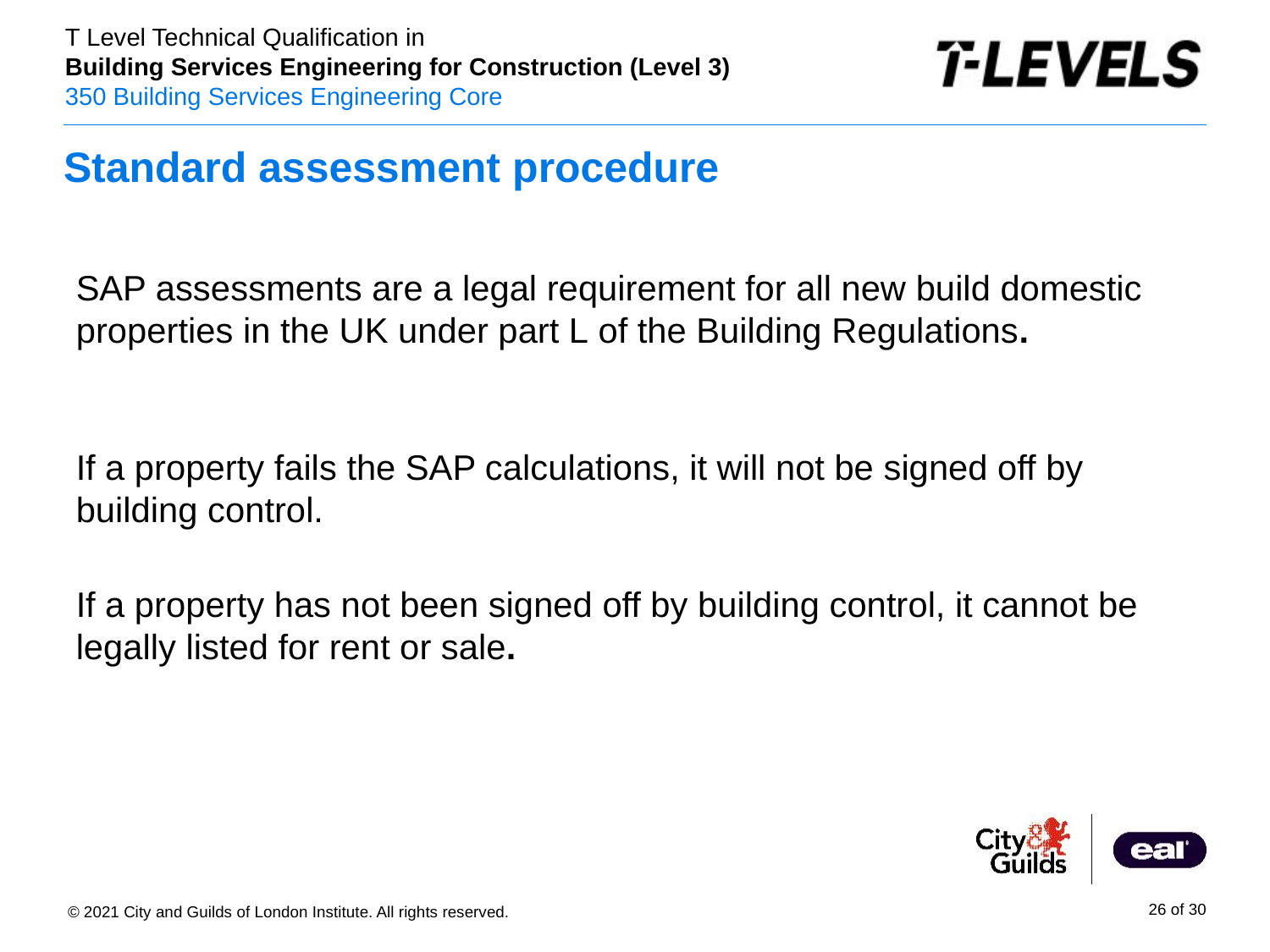

# Standard assessment procedure
SAP assessments are a legal requirement for all new build domestic properties in the UK under part L of the Building Regulations.
If a property fails the SAP calculations, it will not be signed off by building control.
If a property has not been signed off by building control, it cannot be legally listed for rent or sale.